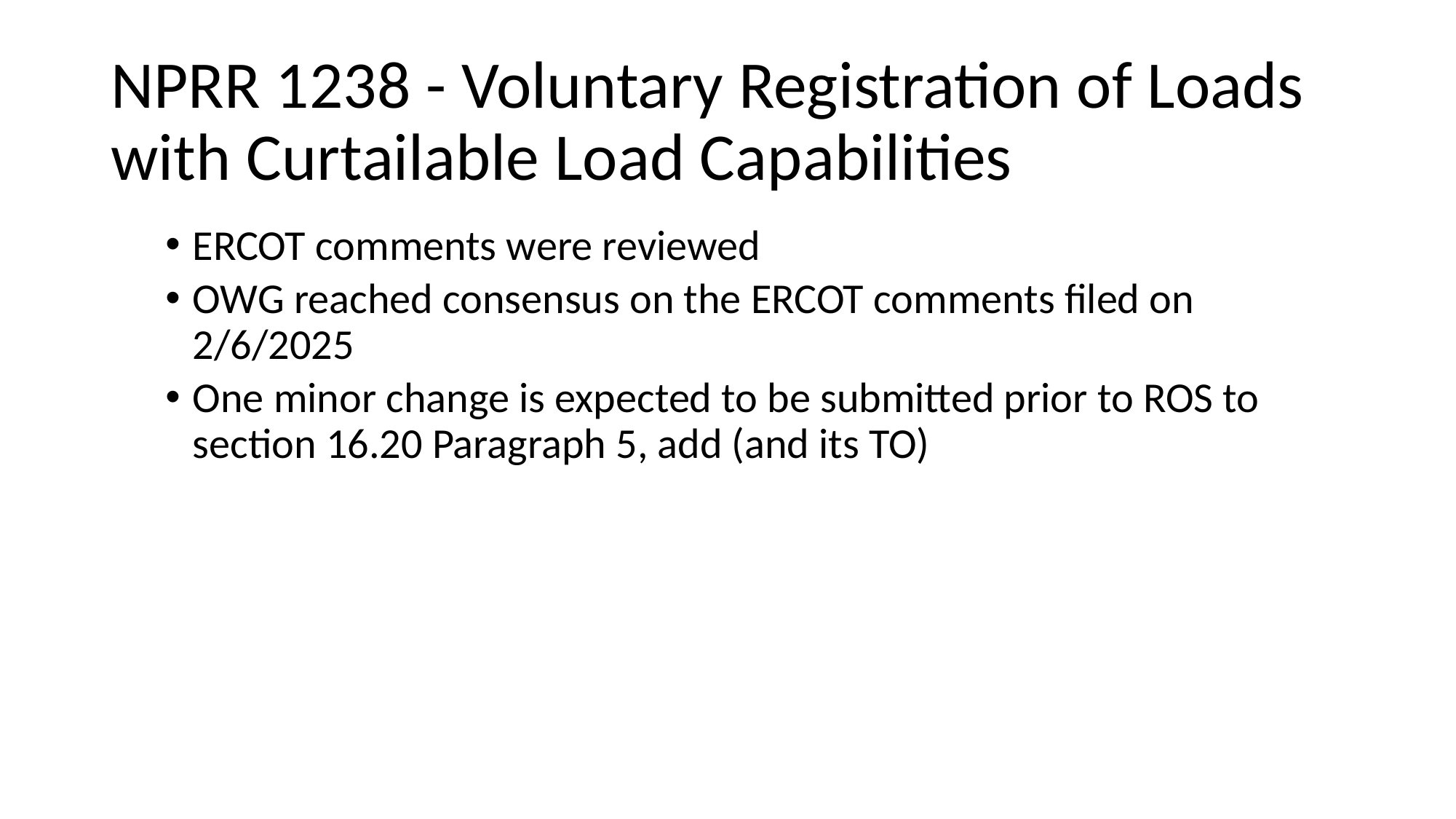

# NPRR 1238 - Voluntary Registration of Loads with Curtailable Load Capabilities
ERCOT comments were reviewed
OWG reached consensus on the ERCOT comments filed on 2/6/2025
One minor change is expected to be submitted prior to ROS to section 16.20 Paragraph 5, add (and its TO)